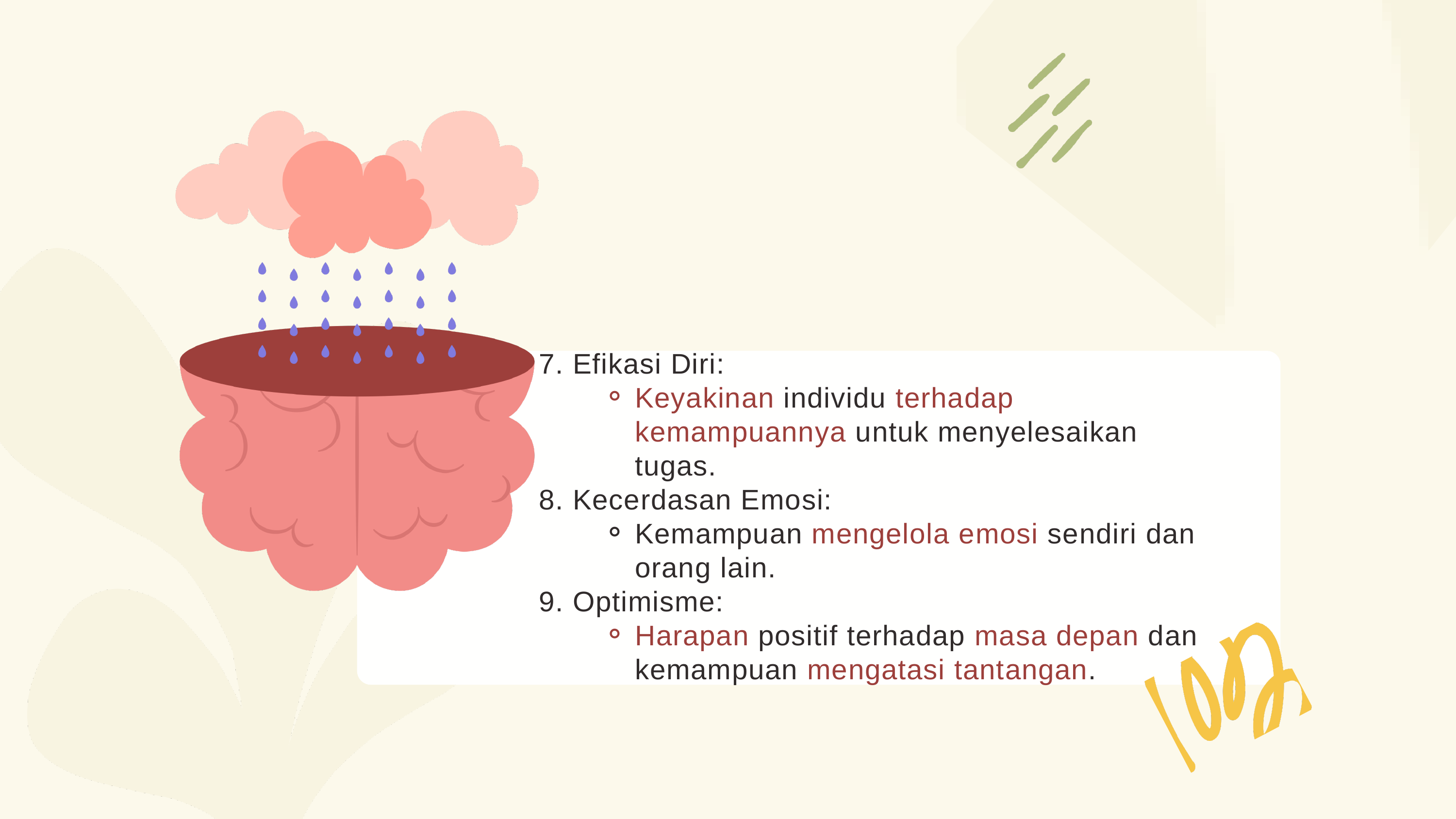

7. Efikasi Diri:
Keyakinan individu terhadap kemampuannya untuk menyelesaikan tugas.
8. Kecerdasan Emosi:
Kemampuan mengelola emosi sendiri dan orang lain.
9. Optimisme:
Harapan positif terhadap masa depan dan kemampuan mengatasi tantangan.